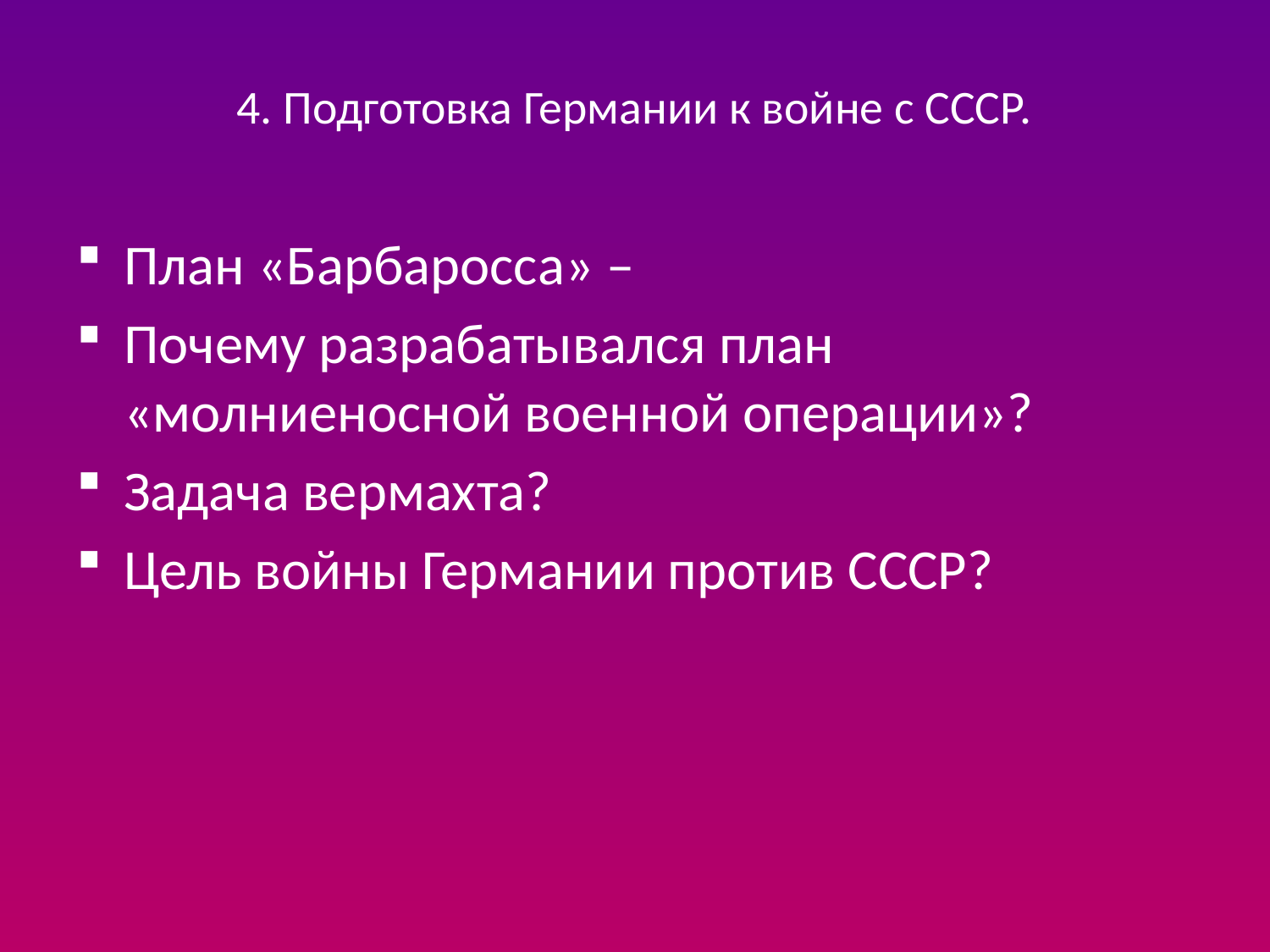

# 4. Подготовка Германии к войне с СССР.
План «Барбаросса» –
Почему разрабатывался план «молниеносной военной операции»?
Задача вермахта?
Цель войны Германии против СССР?